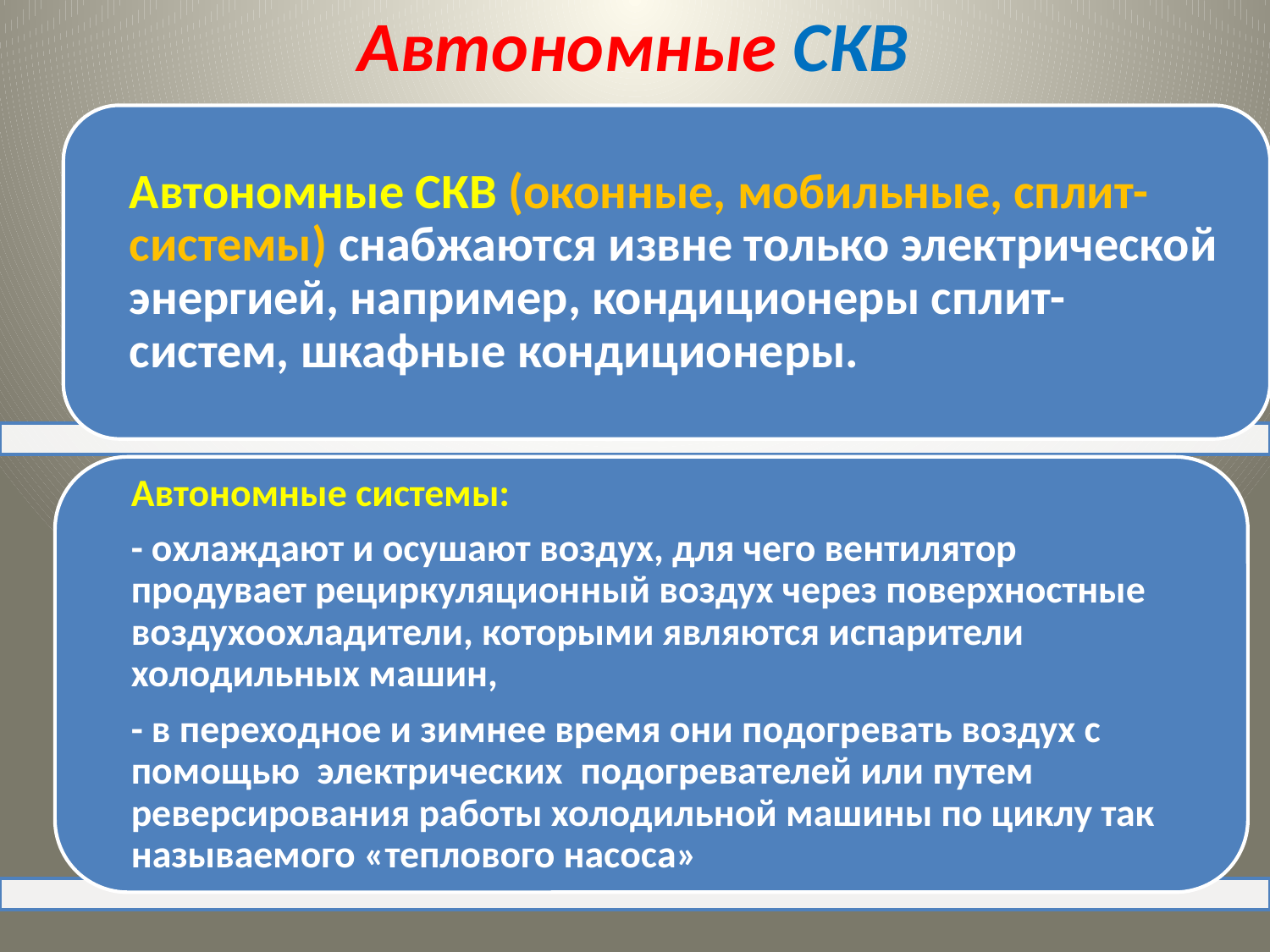

# Автономные СКВ
Автономные СКВ (оконные, мобильные, сплит-системы) снабжаются извне только электрической энергией, например, кондиционеры сплит-систем, шкафные кондиционеры.
Автономные системы:
- охлаждают и осушают воздух, для чего вентилятор продувает рециркуляционный воздух через поверхностные воздухоохладители, которыми являются испарители холодильных машин,
- в переходное и зимнее время они подогревать воздух с помощью  электрических  подогревателей или путем реверсирования работы холодильной машины по циклу так называемого «теплового насоса»